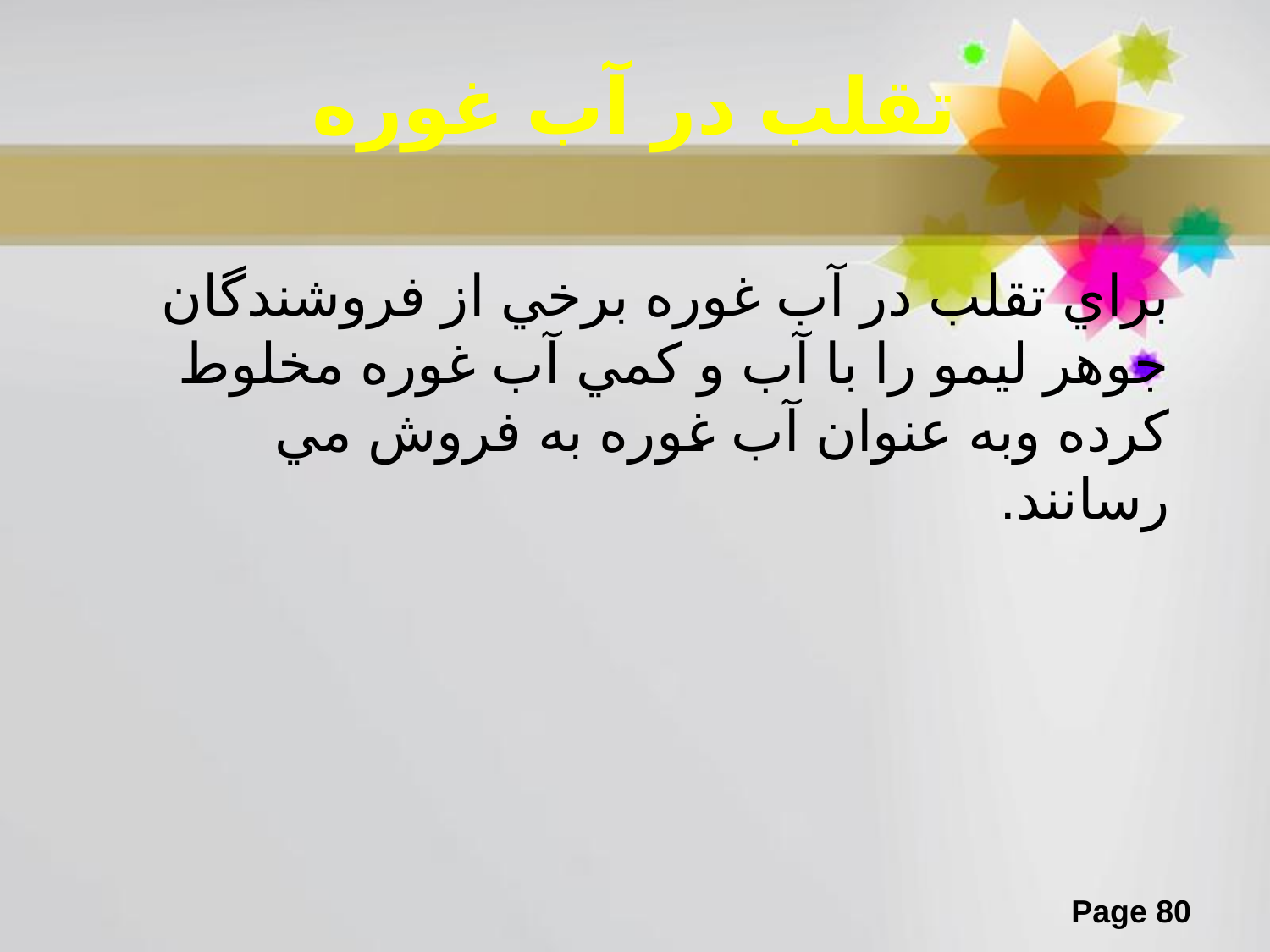

# تقلب در آب غوره
براي تقلب در آب غوره برخي از فروشندگان جوهر لیمو را با آب و کمي آب غوره مخلوط کرده وبه عنوان آب غوره به فروش مي رسانند.